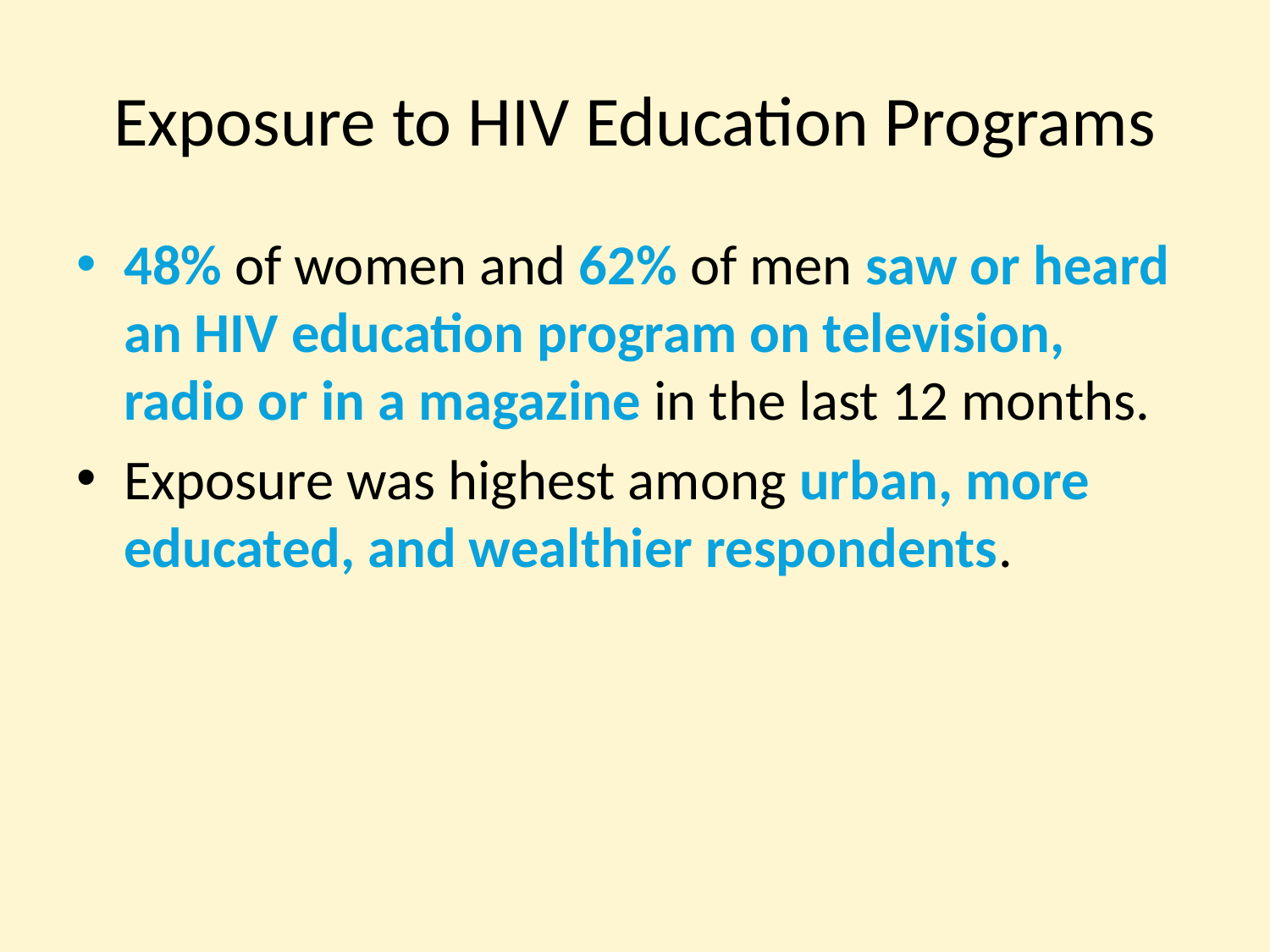

# Exposure to HIV Education Programs
48% of women and 62% of men saw or heard an HIV education program on television, radio or in a magazine in the last 12 months.
Exposure was highest among urban, more educated, and wealthier respondents.